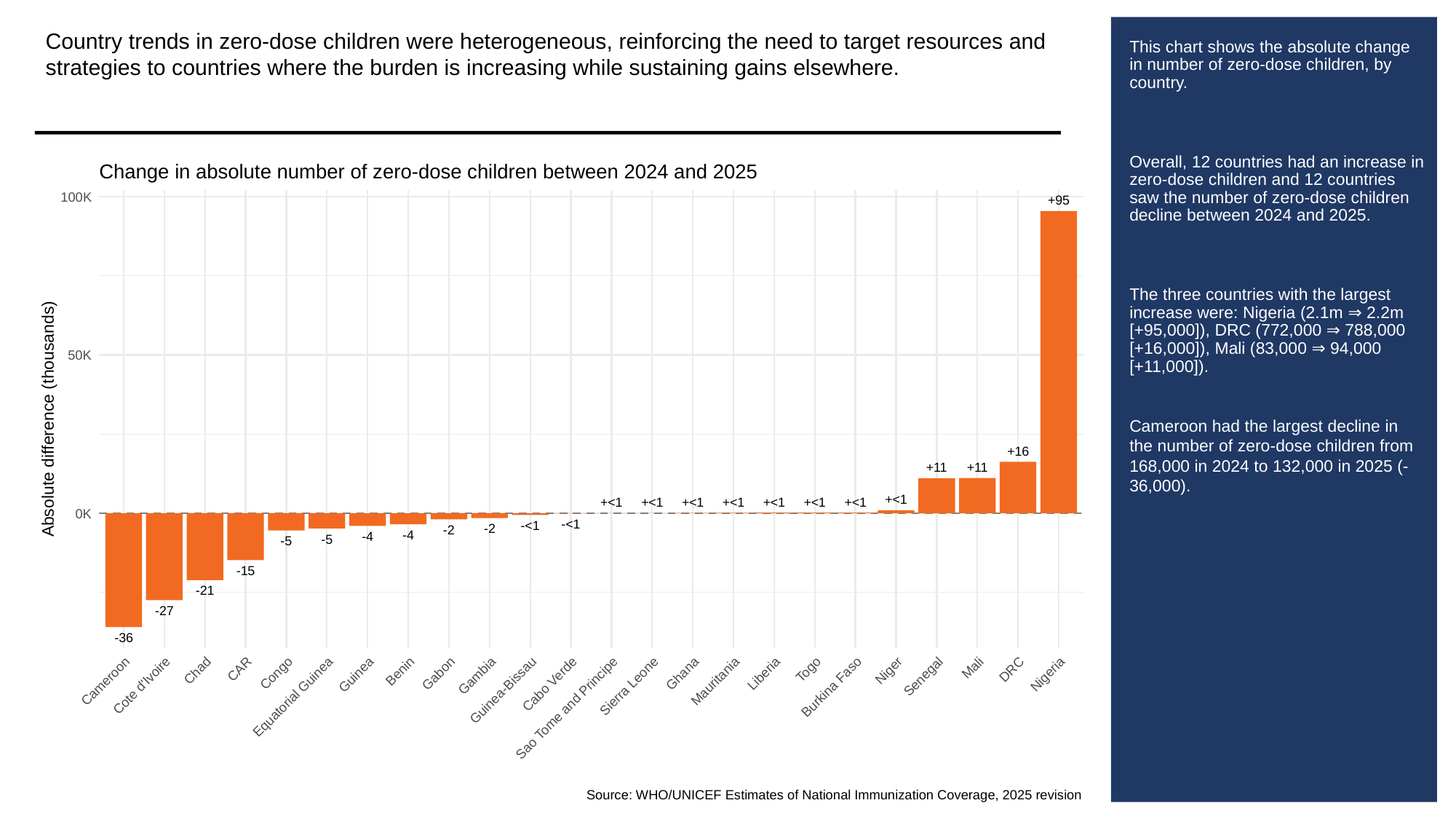

Country trends in zero-dose children were heterogeneous, reinforcing the need to target resources and strategies to countries where the burden is increasing while sustaining gains elsewhere.
# This chart shows the absolute change in number of zero-dose children, by country.

Overall, 12 countries had an increase in zero-dose children and 12 countries saw the number of zero-dose children decline between 2024 and 2025.

The three countries with the largest increase were: Nigeria (2.1m ⇒ 2.2m [+95,000]), DRC (772,000 ⇒ 788,000 [+16,000]), Mali (83,000 ⇒ 94,000 [+11,000]).

Cameroon had the largest decline in the number of zero-dose children from 168,000 in 2024 to 132,000 in 2025 (-36,000).

Change in absolute number of zero-dose children between 2024 and 2025

100K
+95

50K

Absolute difference (thousands)

+16

+11
+11

+<1
+<1
+<1
+<1
+<1
+<1
+<1
+<1
0K

-<1
-<1
-2
-2
-4
-4
-5
-5
-15
-21

-27
-36
Mali
CAR
DRC
Togo
Niger
Chad
Benin
Congo
Liberia
Gabon
Ghana
Nigeria
Guinea
Gambia
Senegal
Cameroon
Mauritania
Cabo Verde
Cote d'Ivoire
Sierra Leone
Burkina Faso
Guinea-Bissau
Equatorial Guinea
Sao Tome and Principe
Source: WHO/UNICEF Estimates of National Immunization Coverage, 2025 revision